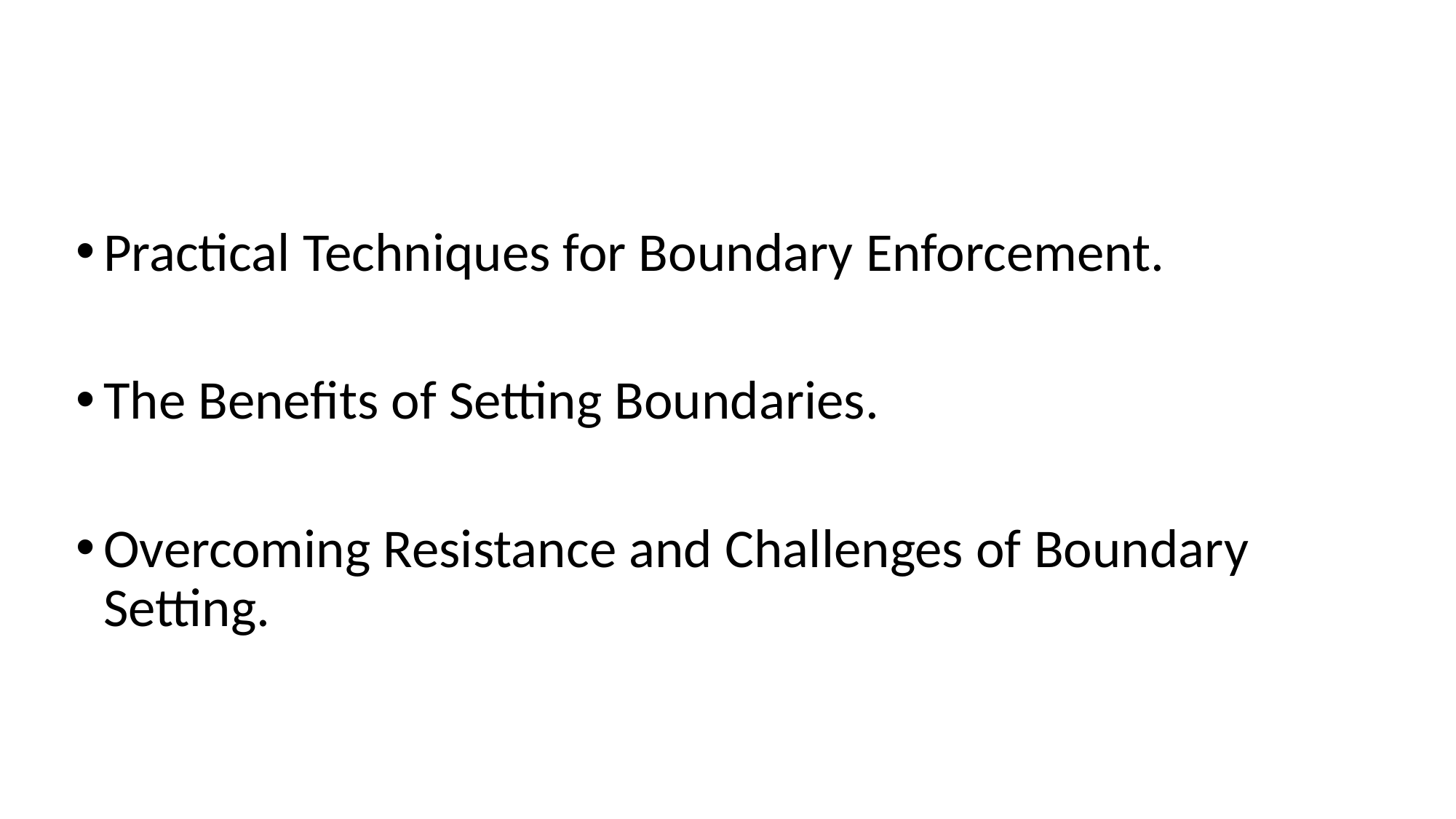

Practical Techniques for Boundary Enforcement.

The Benefits of Setting Boundaries.

Overcoming Resistance and Challenges of Boundary Setting.